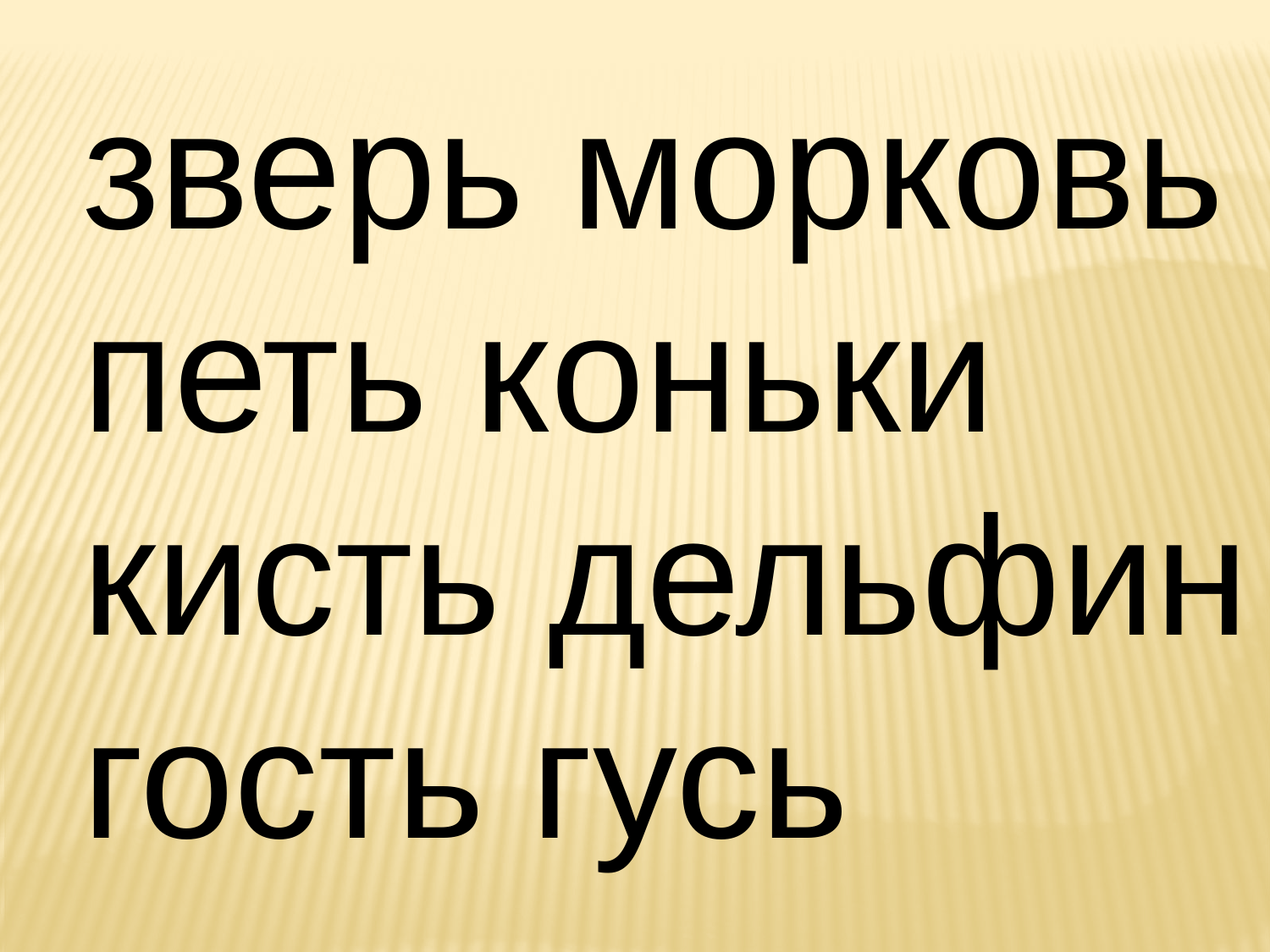

зверь морковь
петь коньки
кисть дельфин
гость гусь